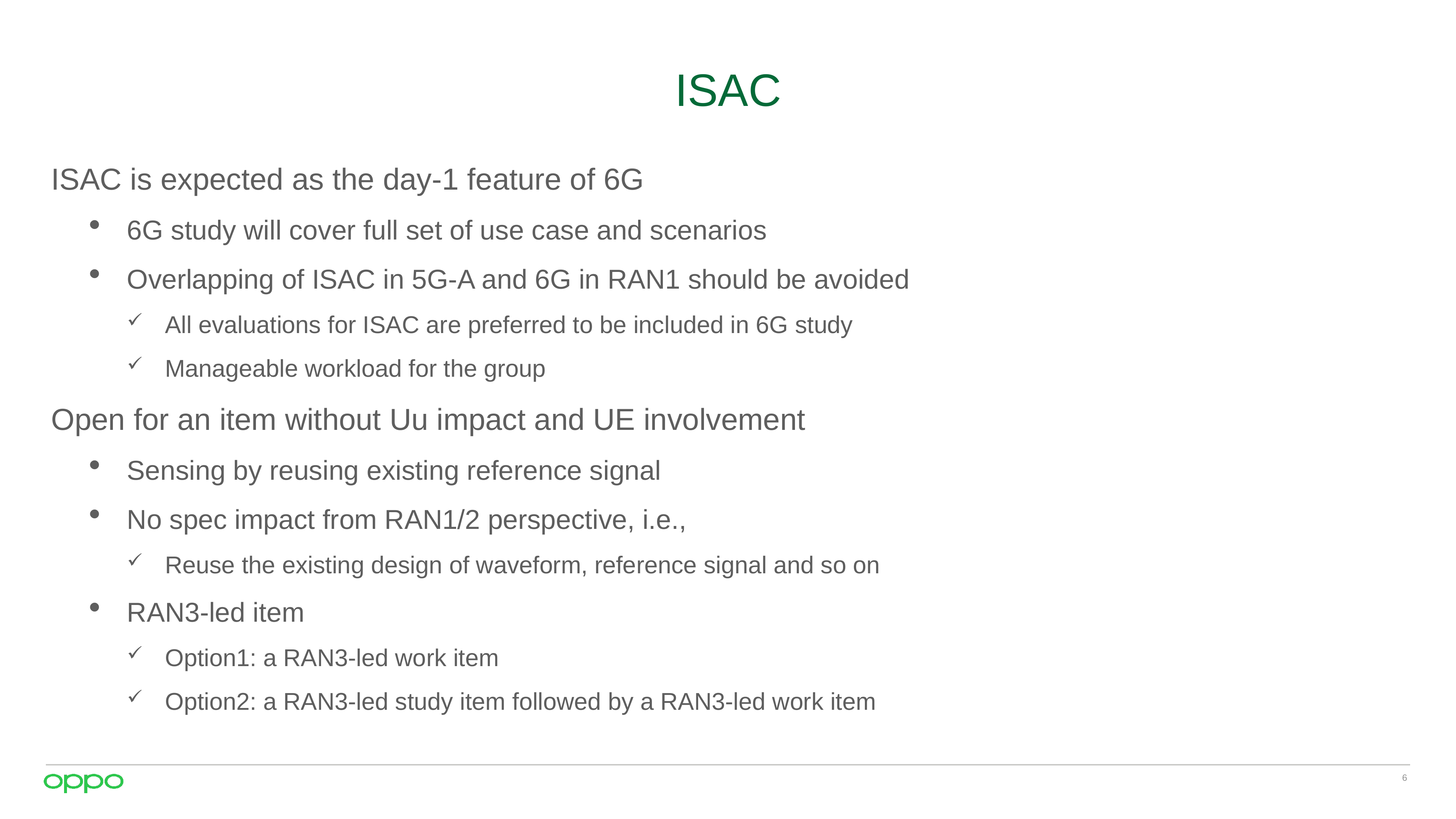

# ISAC
ISAC is expected as the day-1 feature of 6G
6G study will cover full set of use case and scenarios
Overlapping of ISAC in 5G-A and 6G in RAN1 should be avoided
All evaluations for ISAC are preferred to be included in 6G study
Manageable workload for the group
Open for an item without Uu impact and UE involvement
Sensing by reusing existing reference signal
No spec impact from RAN1/2 perspective, i.e.,
Reuse the existing design of waveform, reference signal and so on
RAN3-led item
Option1: a RAN3-led work item
Option2: a RAN3-led study item followed by a RAN3-led work item